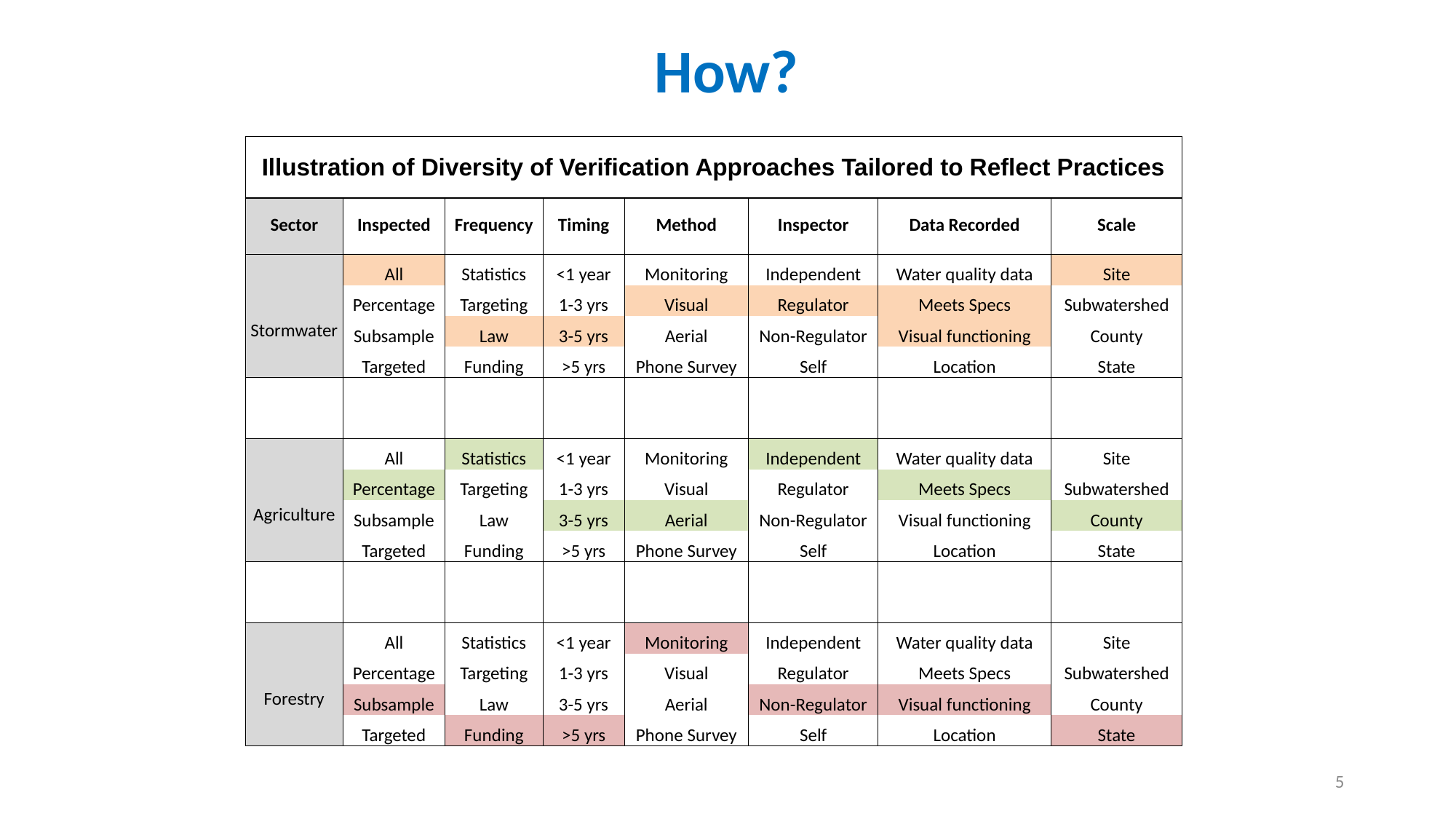

How?
| Illustration of Diversity of Verification Approaches Tailored to Reflect Practices |  |  |  |  |  |  |  |
| --- | --- | --- | --- | --- | --- | --- | --- |
| Sector | Inspected | Frequency | Timing | Method | Inspector | Data Recorded | Scale |
| Stormwater | All | Statistics | <1 year | Monitoring | Independent | Water quality data | Site |
|  | Percentage | Targeting | 1-3 yrs | Visual | Regulator | Meets Specs | Subwatershed |
|  | Subsample | Law | 3-5 yrs | Aerial | Non-Regulator | Visual functioning | County |
|  | Targeted | Funding | >5 yrs | Phone Survey | Self | Location | State |
|  |  |  |  |  |  |  |  |
|  |  |  |  |  |  |  |  |
| Agriculture | All | Statistics | <1 year | Monitoring | Independent | Water quality data | Site |
|  | Percentage | Targeting | 1-3 yrs | Visual | Regulator | Meets Specs | Subwatershed |
|  | Subsample | Law | 3-5 yrs | Aerial | Non-Regulator | Visual functioning | County |
|  | Targeted | Funding | >5 yrs | Phone Survey | Self | Location | State |
|  |  |  |  |  |  |  |  |
|  |  |  |  |  |  |  |  |
| Forestry | All | Statistics | <1 year | Monitoring | Independent | Water quality data | Site |
|  | Percentage | Targeting | 1-3 yrs | Visual | Regulator | Meets Specs | Subwatershed |
|  | Subsample | Law | 3-5 yrs | Aerial | Non-Regulator | Visual functioning | County |
|  | Targeted | Funding | >5 yrs | Phone Survey | Self | Location | State |
5